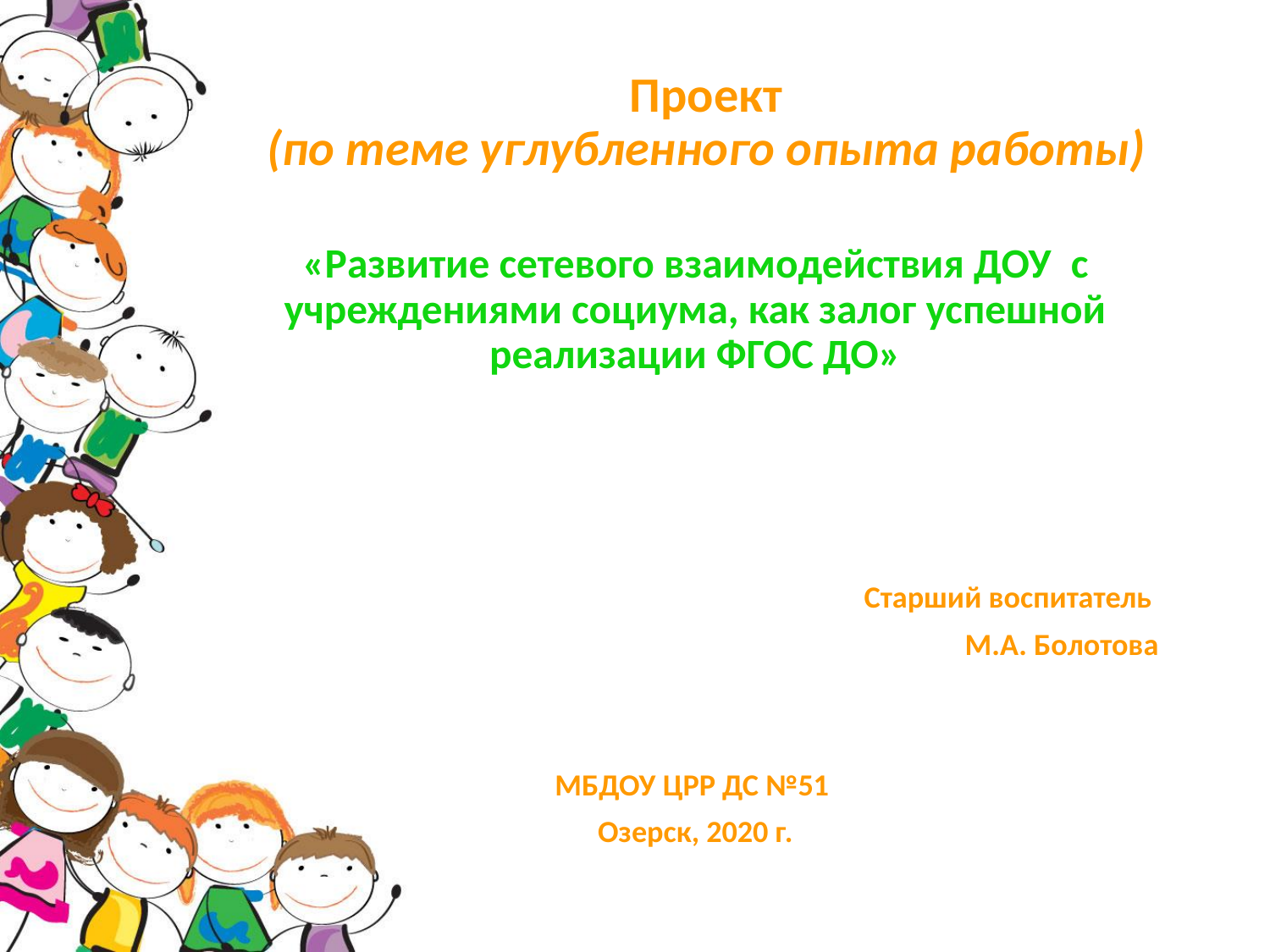

# Проект (по теме углубленного опыта работы)
«Развитие сетевого взаимодействия ДОУ  с учреждениями социума, как залог успешной реализации ФГОС ДО»

Старший воспитатель
М.А. Болотова

МБДОУ ЦРР ДС №51
Озерск, 2020 г.